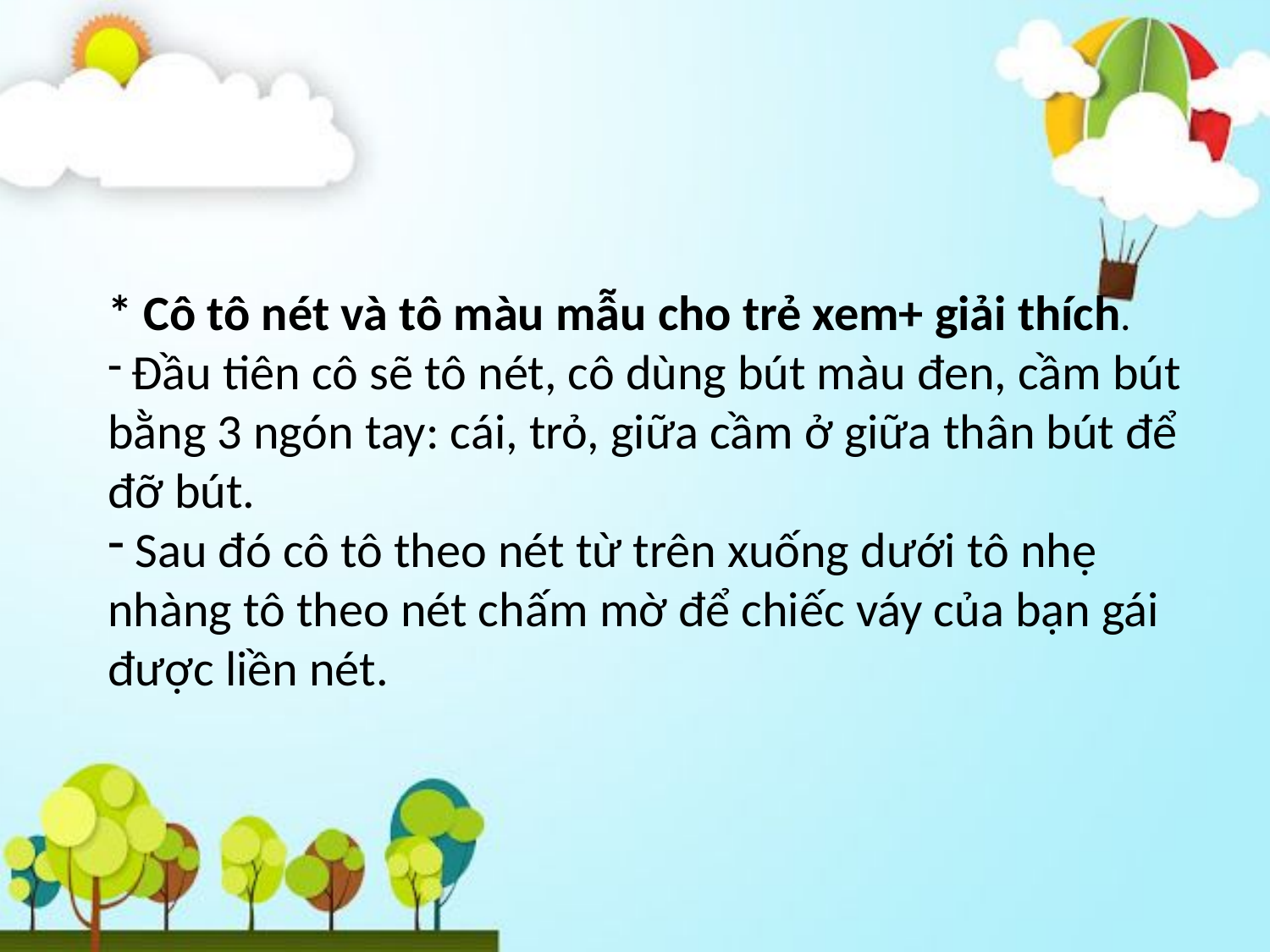

* Cô tô nét và tô màu mẫu cho trẻ xem+ giải thích.
 Đầu tiên cô sẽ tô nét, cô dùng bút màu đen, cầm bút bằng 3 ngón tay: cái, trỏ, giữa cầm ở giữa thân bút để đỡ bút.
 Sau đó cô tô theo nét từ trên xuống dưới tô nhẹ nhàng tô theo nét chấm mờ để chiếc váy của bạn gái được liền nét.